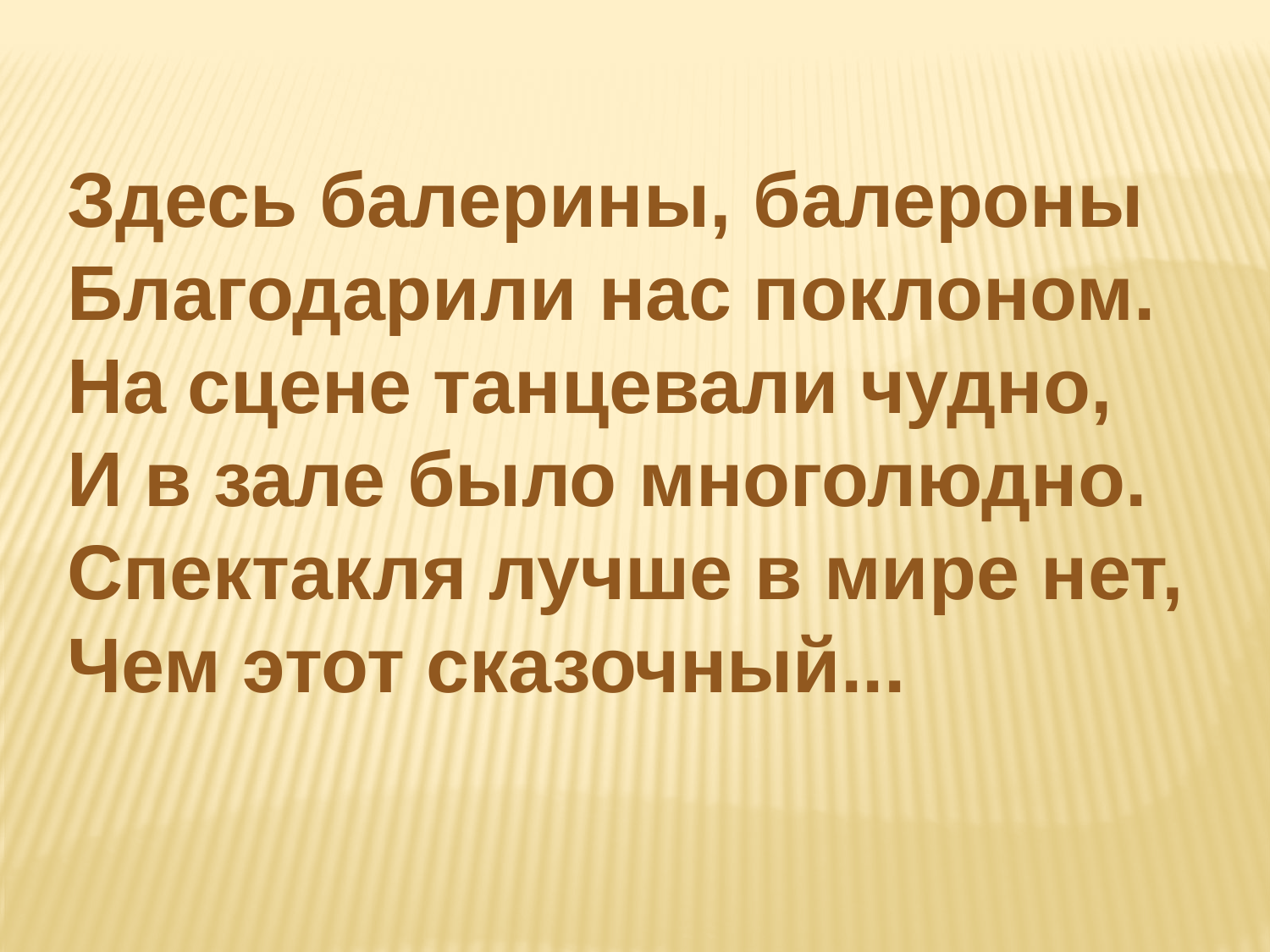

Здесь балерины, балероны
Благодарили нас поклоном.
На сцене танцевали чудно,
И в зале было многолюдно.
Спектакля лучше в мире нет,
Чем этот сказочный...